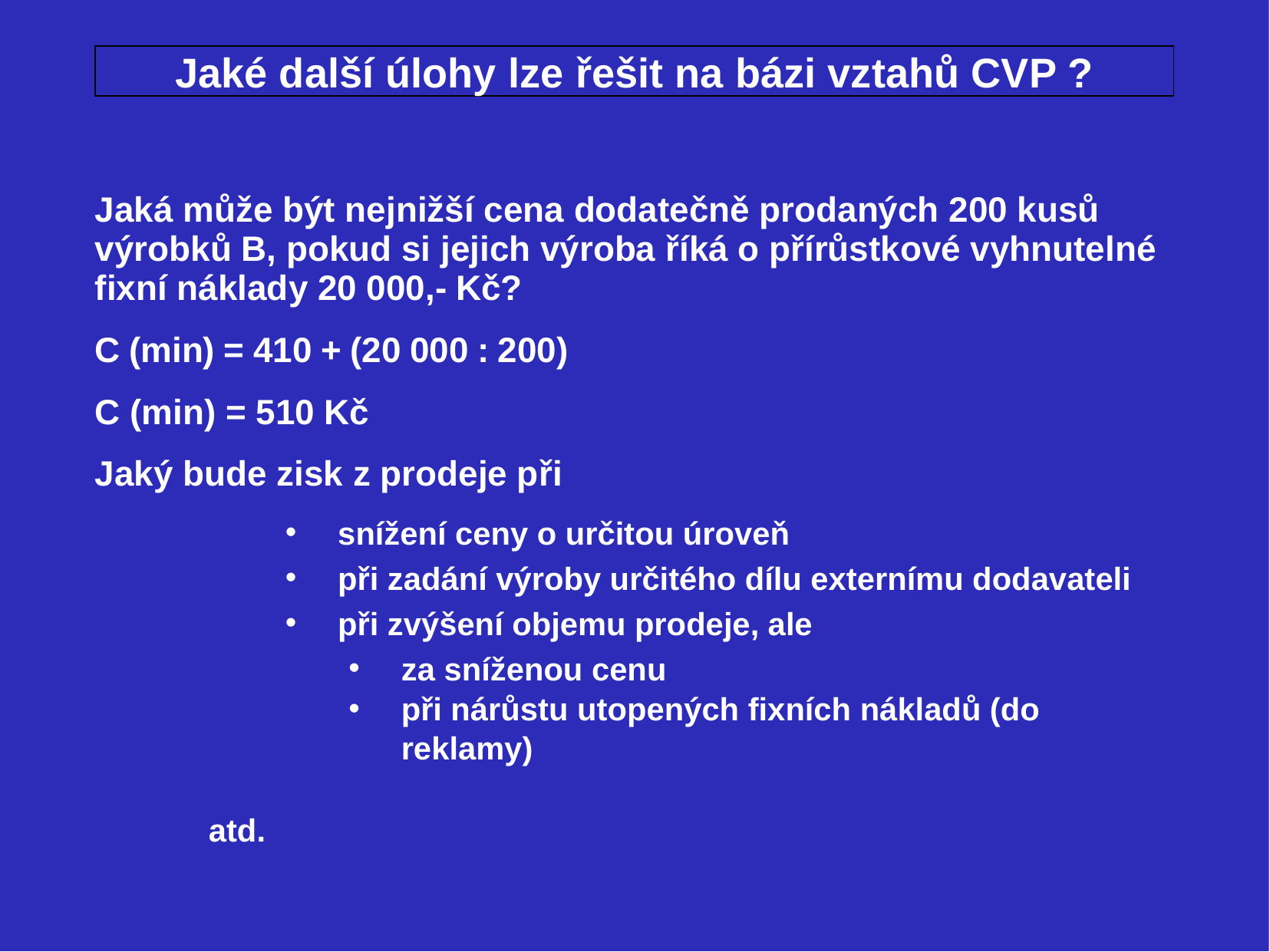

Jaké další úlohy lze řešit na bázi vztahů CVP ?
Jaká může být nejnižší cena dodatečně prodaných 200 kusů výrobků B, pokud si jejich výroba říká o přírůstkové vyhnutelné fixní náklady 20 000,- Kč?
C (min) = 410 + (20 000 : 200)
C (min) = 510 Kč
Jaký bude zisk z prodeje při
snížení ceny o určitou úroveň
při zadání výroby určitého dílu externímu dodavateli
při zvýšení objemu prodeje, ale
za sníženou cenu
při nárůstu utopených fixních nákladů (do reklamy)

atd.